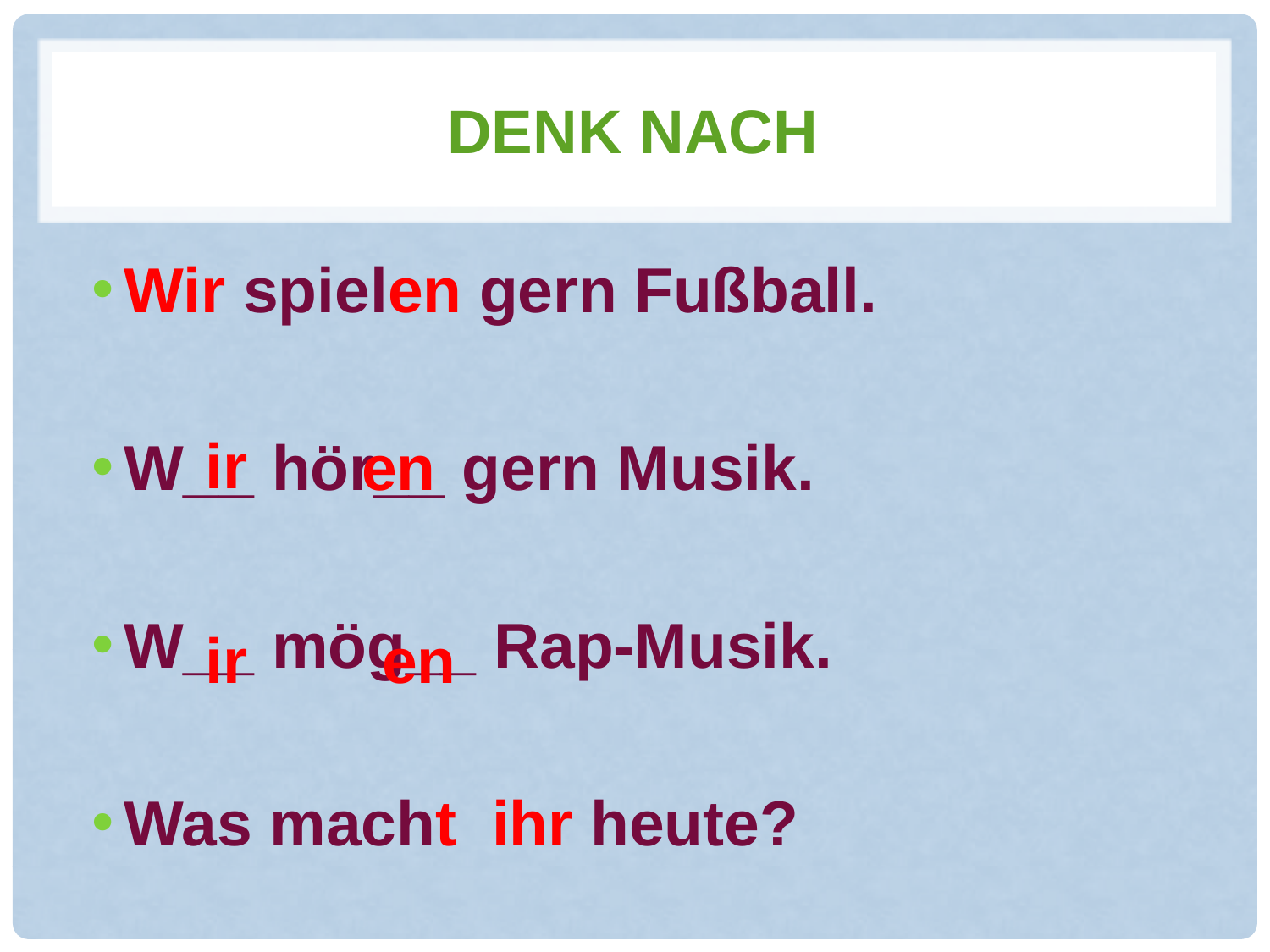

# Denk nach
Wir spielen gern Fußball.

W__ hör__ gern Musik.

W__ mög__ Rap-Musik.

Was macht  ihr heute?
ir
en
ir
en